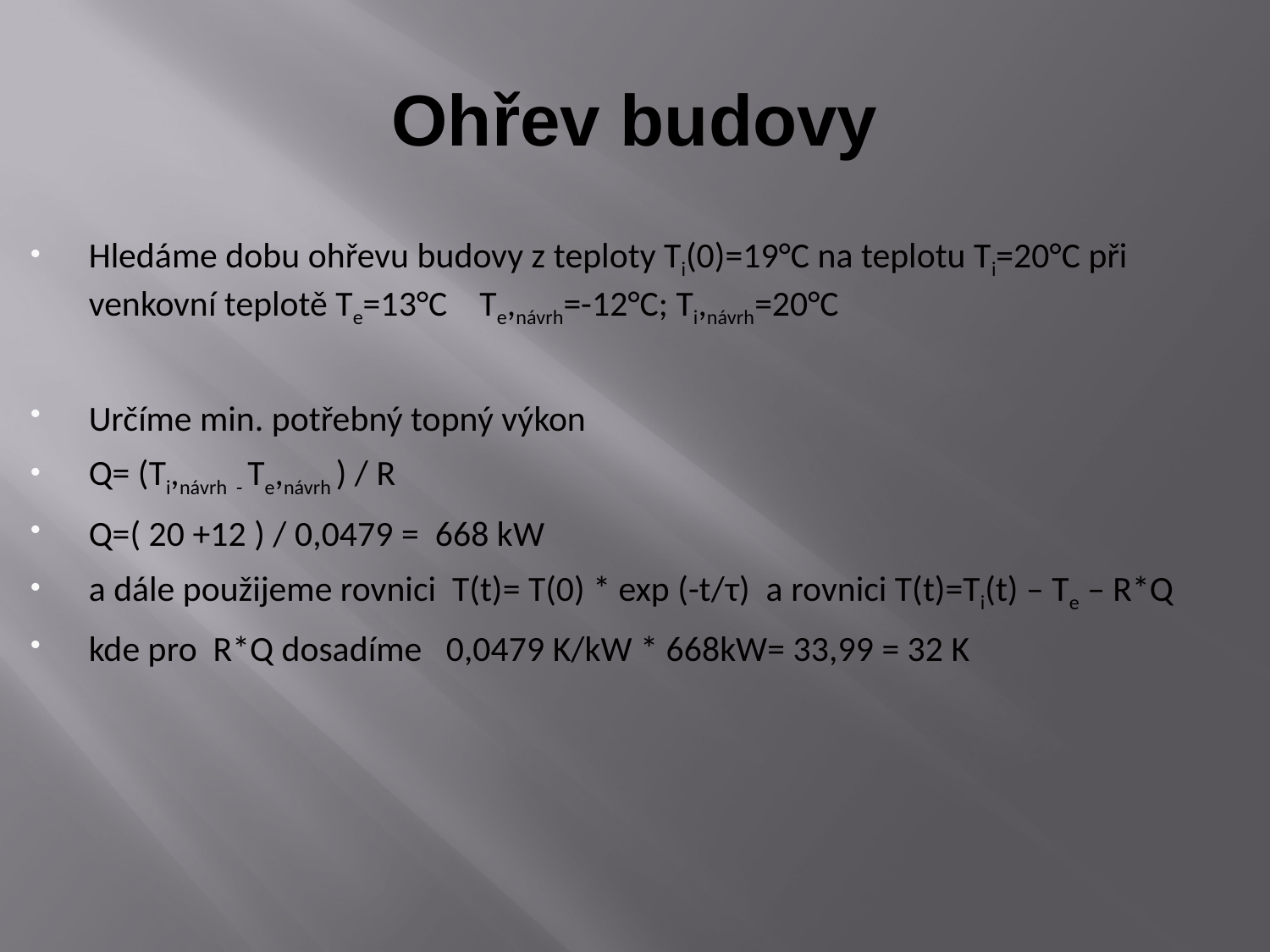

# Ohřev budovy
Hledáme dobu ohřevu budovy z teploty Ti(0)=19°C na teplotu Ti=20°C při venkovní teplotě Te=13°C    Te,návrh=-12°C; Ti,návrh=20°C

Určíme min. potřebný topný výkon
Q= (Ti,návrh  - Te,návrh ) / R
Q=( 20 +12 ) / 0,0479 =  668 kW
a dále použijeme rovnici  T(t)= T(0) * exp (-t/τ)  a rovnici T(t)=Ti(t) – Te – R*Q
kde pro  R*Q dosadíme   0,0479 K/kW * 668kW= 33,99 = 32 K